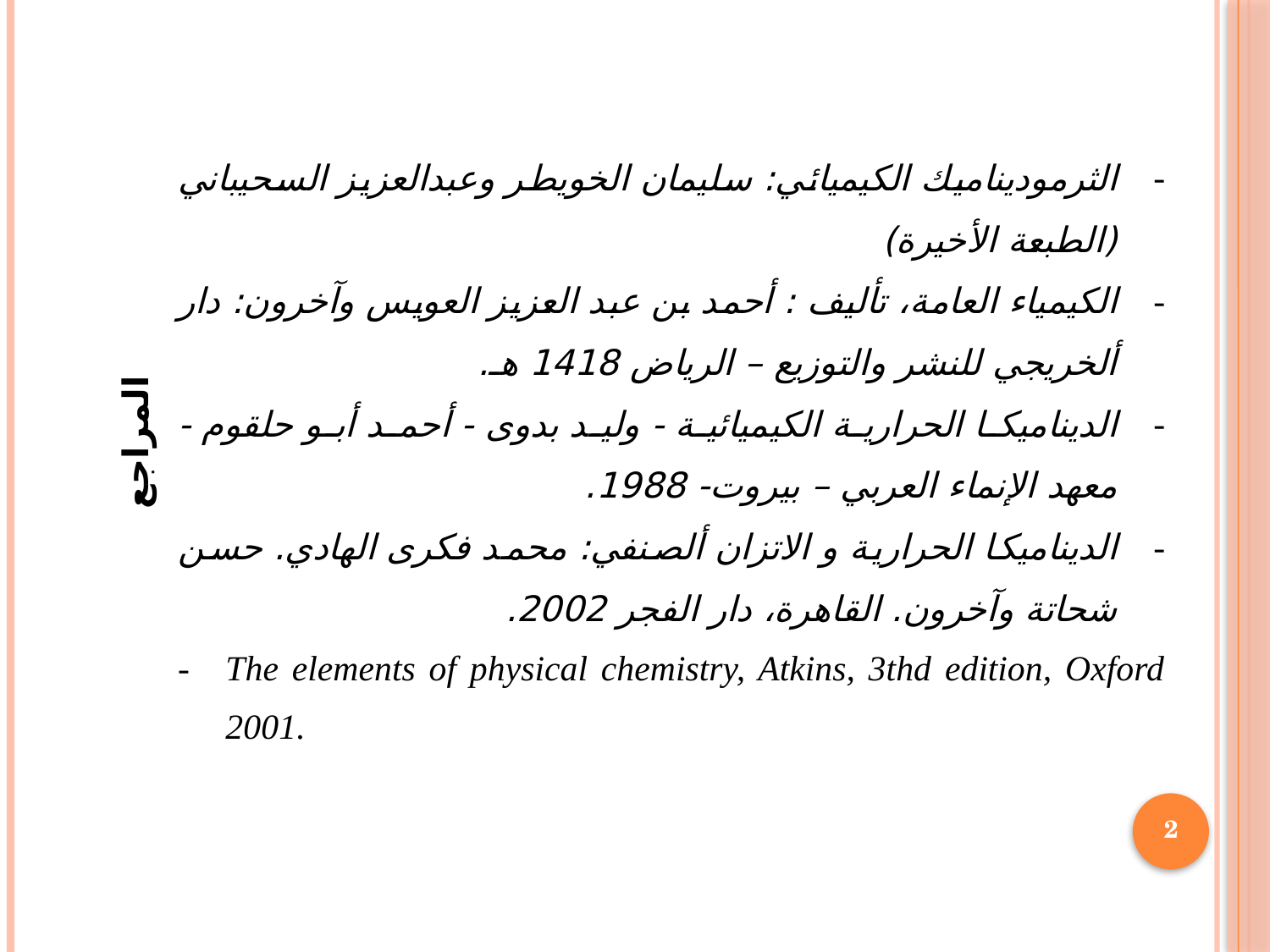

| المراجع | الثرموديناميك الكيميائي: سليمان الخويطر وعبدالعزيز السحيباني (الطبعة الأخيرة) الكيمياء العامة، تأليف : أحمد بن عبد العزيز العويس وآخرون: دار ألخريجي للنشر والتوزيع – الرياض 1418 هـ. الديناميكا الحرارية الكيميائية - وليد بدوى - أحمد أبو حلقوم - معهد الإنماء العربي – بيروت- 1988. الديناميكا الحرارية و الاتزان ألصنفي: محمد فكرى الهادي. حسن شحاتة وآخرون. القاهرة، دار الفجر 2002. The elements of physical chemistry, Atkins, 3thd edition, Oxford 2001. |
| --- | --- |
2